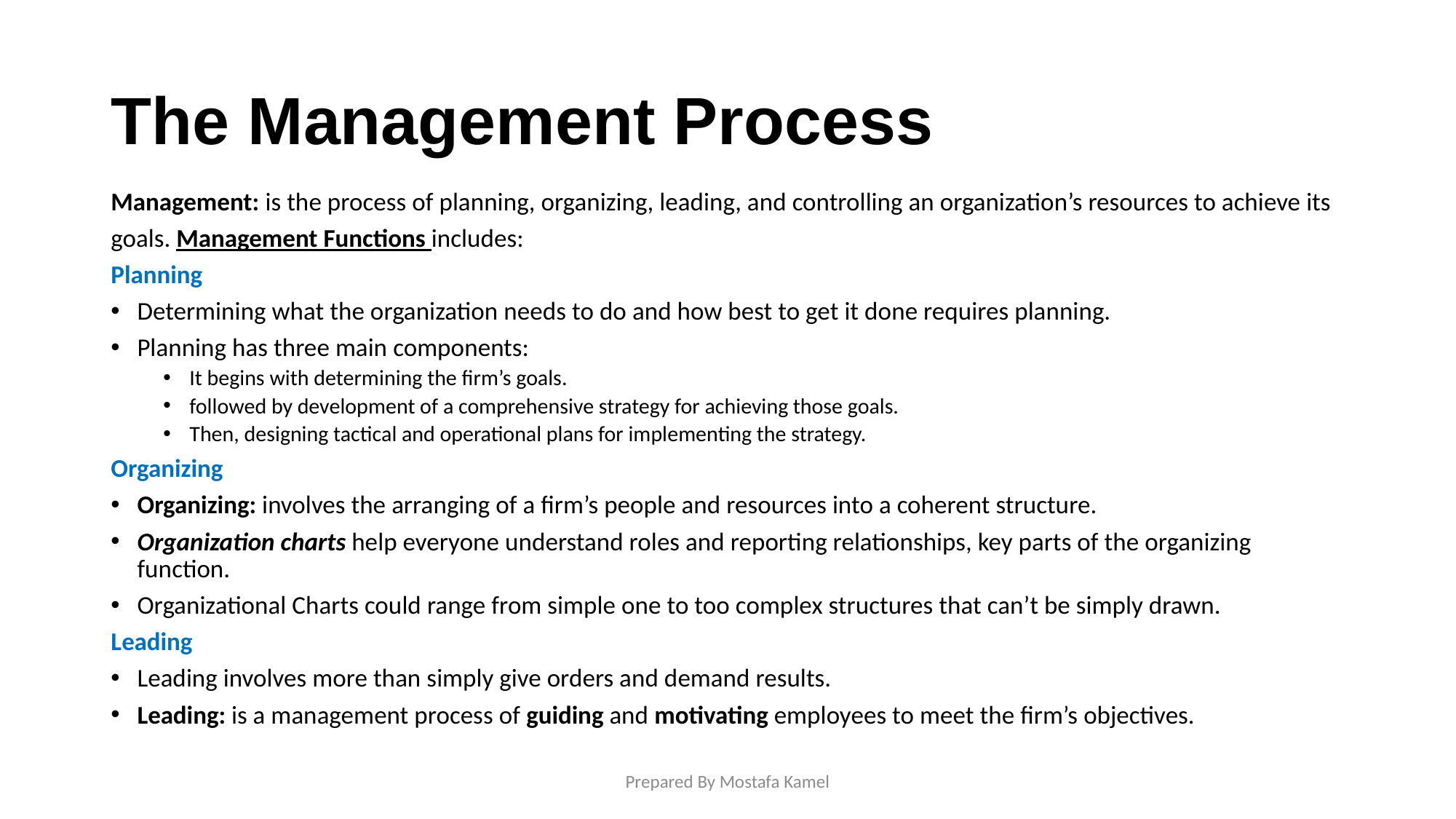

# The Management Process
Management: is the process of planning, organizing, leading, and controlling an organization’s resources to achieve its goals. Management Functions includes:
Planning
Determining what the organization needs to do and how best to get it done requires planning.
Planning has three main components:
It begins with determining the firm’s goals.
followed by develop­ment of a comprehensive strategy for achieving those goals.
Then, designing tactical and operational plans for implementing the strategy.
Organizing
Organizing: involves the arranging of a firm’s people and resources into a coherent structure.
Organization charts help everyone understand roles and reporting relationships, key parts of the organizing function.
Organizational Charts could range from simple one to too complex structures that can’t be simply drawn.
Leading
Leading involves more than simply give orders and demand results.
Leading: is a management process of guiding and motivating employees to meet the firm’s objectives.

Prepared By Mostafa Kamel